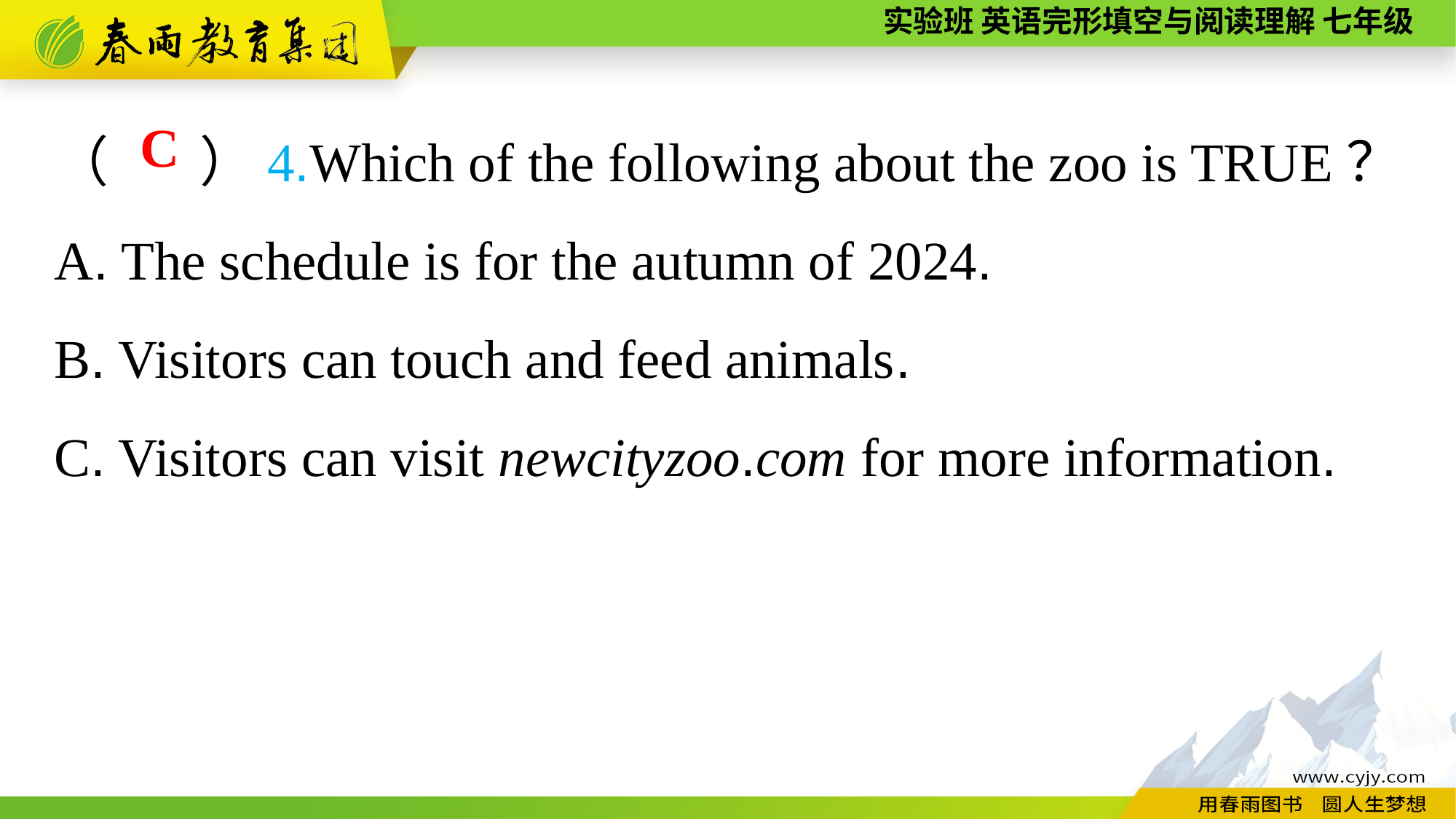

（   　）4.Which of the following about the zoo is TRUE？
A. The schedule is for the autumn of 2024.
B. Visitors can touch and feed animals.
C. Visitors can visit newcityzoo.com for more information.
C